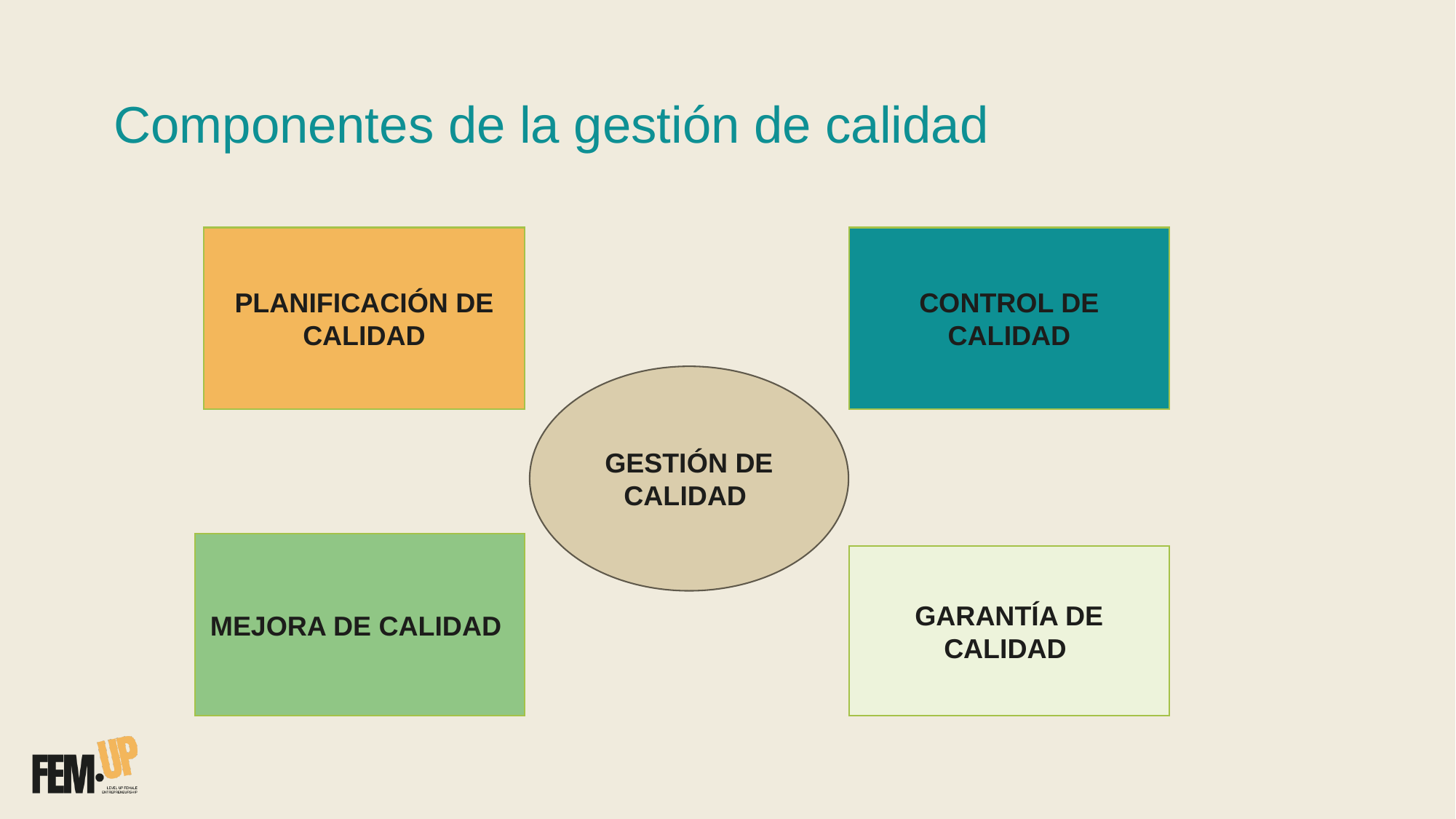

# Componentes de la gestión de calidad
PLANIFICACIÓN DE CALIDAD
CONTROL DE CALIDAD

GESTIÓN DE CALIDAD

MEJORA DE CALIDAD
GARANTÍA DE CALIDAD